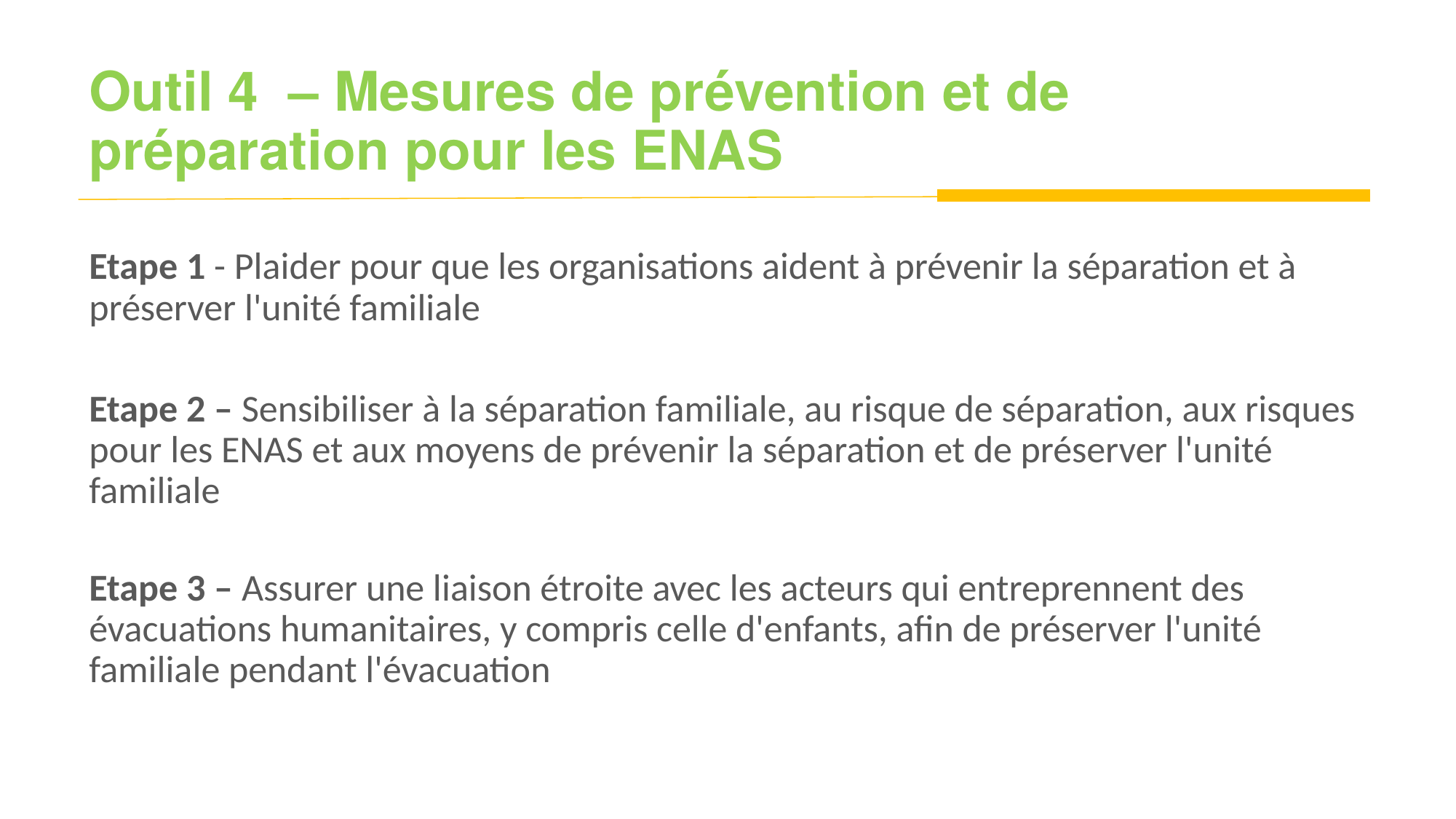

# Outil 4  – Mesures de prévention et de préparation pour les ENAS
Etape 1 - Plaider pour que les organisations aident à prévenir la séparation et à préserver l'unité familiale
Etape 2 – Sensibiliser à la séparation familiale, au risque de séparation, aux risques pour les ENAS et aux moyens de prévenir la séparation et de préserver l'unité familiale
Etape 3 – Assurer une liaison étroite avec les acteurs qui entreprennent des évacuations humanitaires, y compris celle d'enfants, afin de préserver l'unité familiale pendant l'évacuation